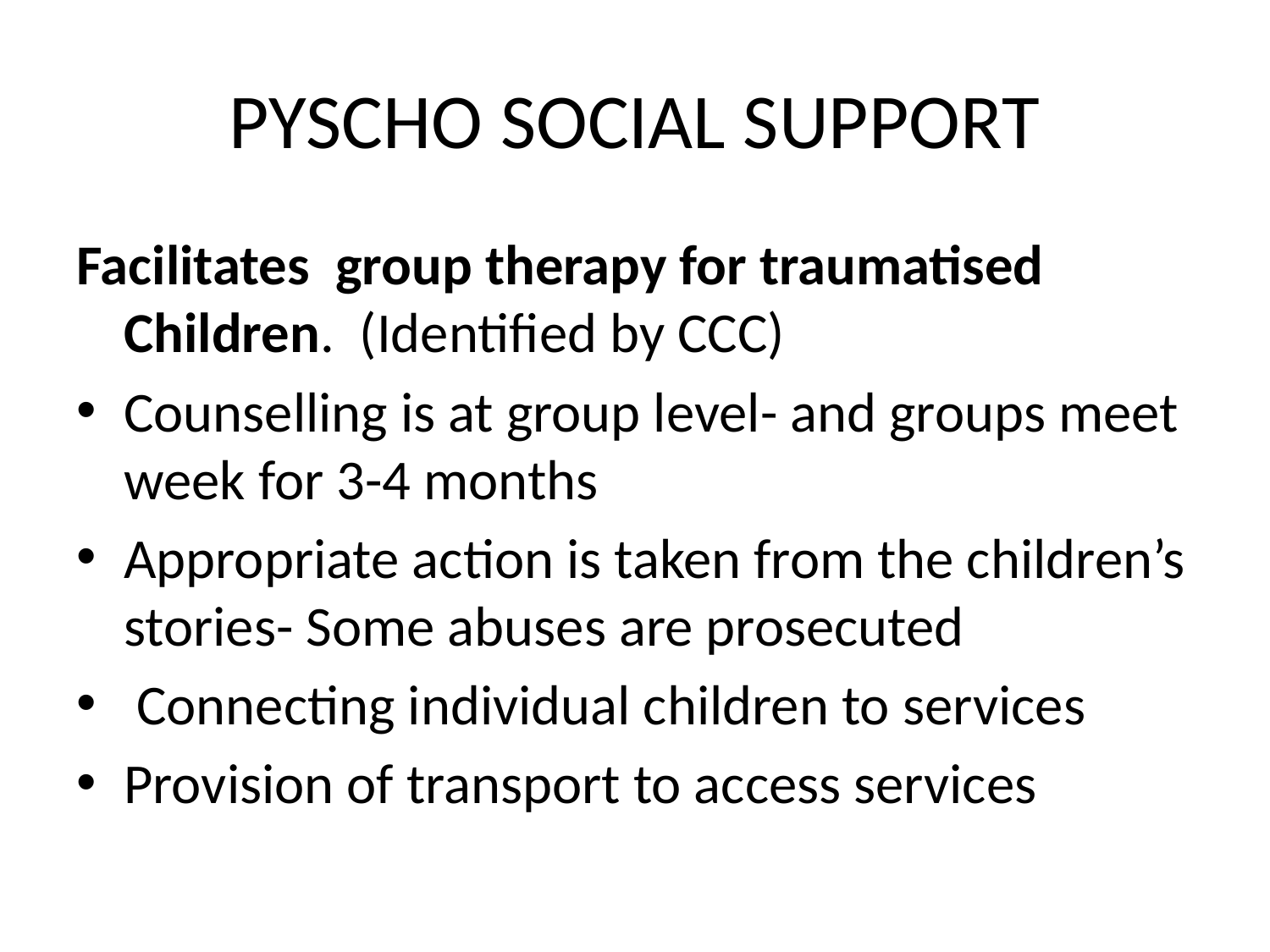

# PYSCHO SOCIAL SUPPORT
Facilitates  group therapy for traumatised Children.  (Identified by CCC)
Counselling is at group level- and groups meet week for 3-4 months
Appropriate action is taken from the children’s stories- Some abuses are prosecuted
 Connecting individual children to services
Provision of transport to access services